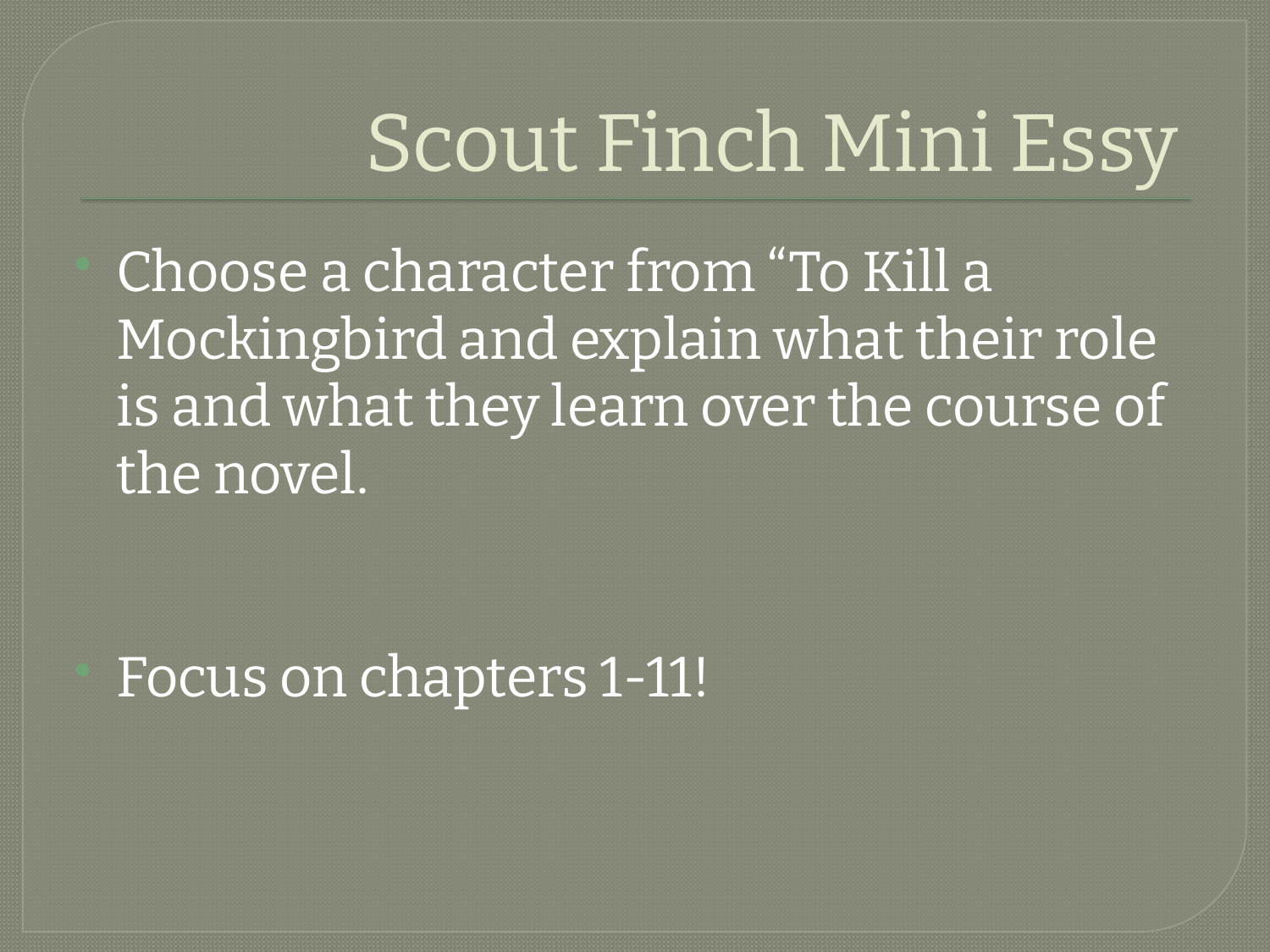

# Scout Finch Mini Essy
Choose a character from “To Kill a Mockingbird and explain what their role is and what they learn over the course of the novel.

Focus on chapters 1-11!